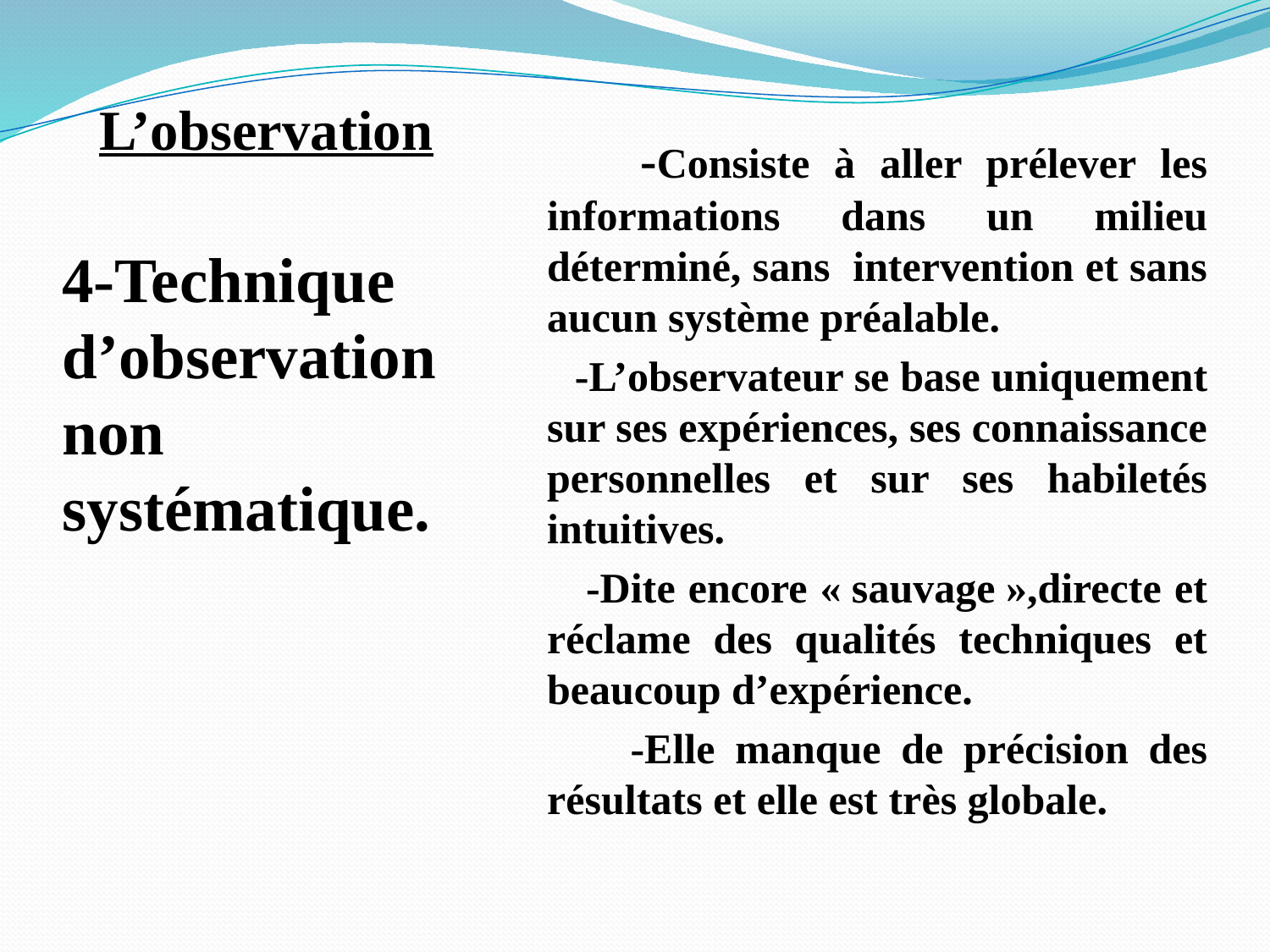

# L’observation
     -Consiste à aller prélever les informations dans un milieu déterminé, sans  intervention et sans aucun système préalable.
      -L’observateur se base uniquement sur ses expériences, ses connaissance personnelles et sur ses habiletés intuitives.
      -Dite encore « sauvage »,directe et réclame des qualités techniques et beaucoup d’expérience.
      -Elle manque de précision des résultats et elle est très globale.
4-Technique d’observation non  systématique.